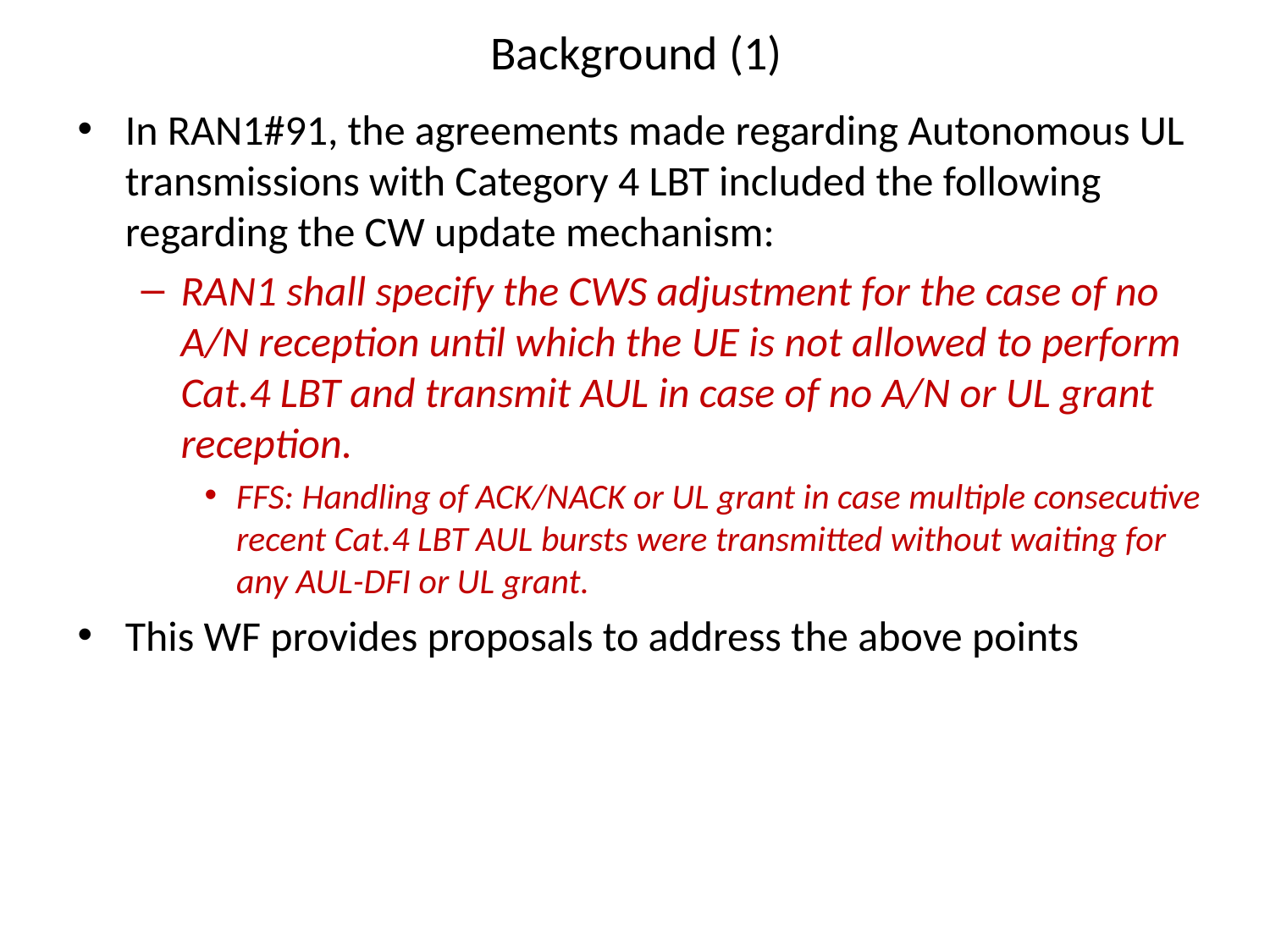

# Background (1)
In RAN1#91, the agreements made regarding Autonomous UL transmissions with Category 4 LBT included the following regarding the CW update mechanism:
RAN1 shall specify the CWS adjustment for the case of no A/N reception until which the UE is not allowed to perform Cat.4 LBT and transmit AUL in case of no A/N or UL grant reception.
FFS: Handling of ACK/NACK or UL grant in case multiple consecutive recent Cat.4 LBT AUL bursts were transmitted without waiting for any AUL-DFI or UL grant.
This WF provides proposals to address the above points